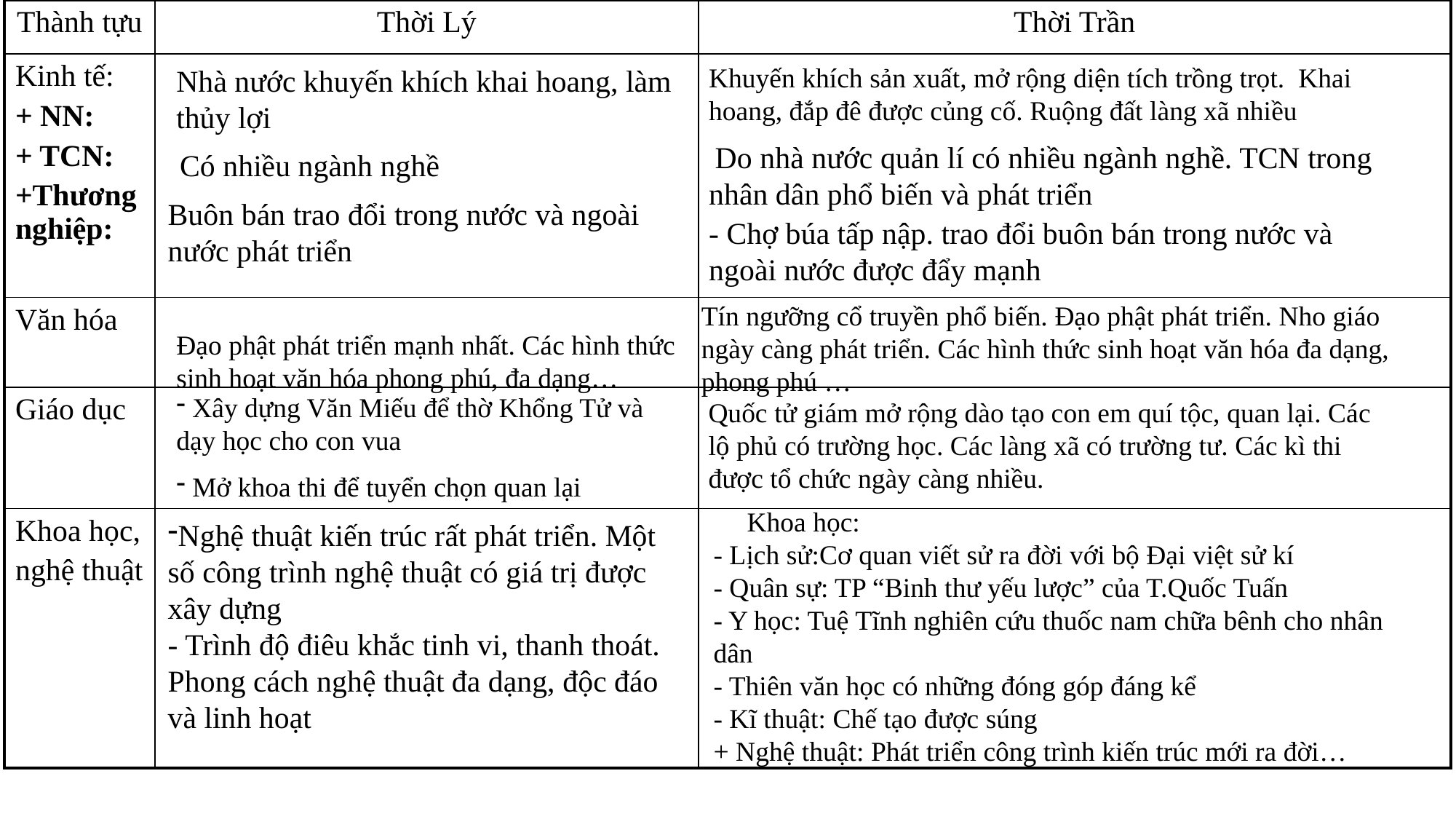

| Thành tựu | Thời Lý | Thời Trần |
| --- | --- | --- |
| Kinh tế: + NN: + TCN: +Thương nghiệp: |  | Chợ búa tấp nập. trao đổi buôn bán trong nước và ngoài nước được đẩy mạnh |
| Văn hóa |  |  |
| Giáo dục |  |  |
| Khoa học, nghệ thuật |  |  |
Khuyến khích sản xuất, mở rộng diện tích trồng trọt.  Khai hoang, đắp đê được củng cố. Ruộng đất làng xã nhiều
Nhà nước khuyến khích khai hoang, làm thủy lợi
 Do nhà nước quản lí có nhiều ngành nghề. TCN trong nhân dân phổ biến và phát triển
Có nhiều ngành nghề
Buôn bán trao đổi trong nước và ngoài nước phát triển
- Chợ búa tấp nập. trao đổi buôn bán trong nước và ngoài nước được đẩy mạnh
Tín ngưỡng cổ truyền phổ biến. Đạo phật phát triển. Nho giáo ngày càng phát triển. Các hình thức sinh hoạt văn hóa đa dạng, phong phú …
Đạo phật phát triển mạnh nhất. Các hình thức sinh hoạt văn hóa phong phú, đa dạng…
 Xây dựng Văn Miếu để thờ Khổng Tử và dạy học cho con vua
 Mở khoa thi để tuyển chọn quan lại
Quốc tử giám mở rộng dào tạo con em quí tộc, quan lại. Các lộ phủ có trường học. Các làng xã có trường tư. Các kì thi được tổ chức ngày càng nhiều.
+ +Khoa học:
- Lịch sử:Cơ quan viết sử ra đời với bộ Đại việt sử kí
- Quân sự: TP “Binh thư yếu lược” của T.Quốc Tuấn
- Y học: Tuệ Tĩnh nghiên cứu thuốc nam chữa bênh cho nhân dân
- Thiên văn học có những đóng góp đáng kể
- Kĩ thuật: Chế tạo được súng
+ Nghệ thuật: Phát triển công trình kiến trúc mới ra đời…
Nghệ thuật kiến trúc rất phát triển. Một số công trình nghệ thuật có giá trị được xây dựng
- Trình độ điêu khắc tinh vi, thanh thoát. Phong cách nghệ thuật đa dạng, độc đáo và linh hoạt